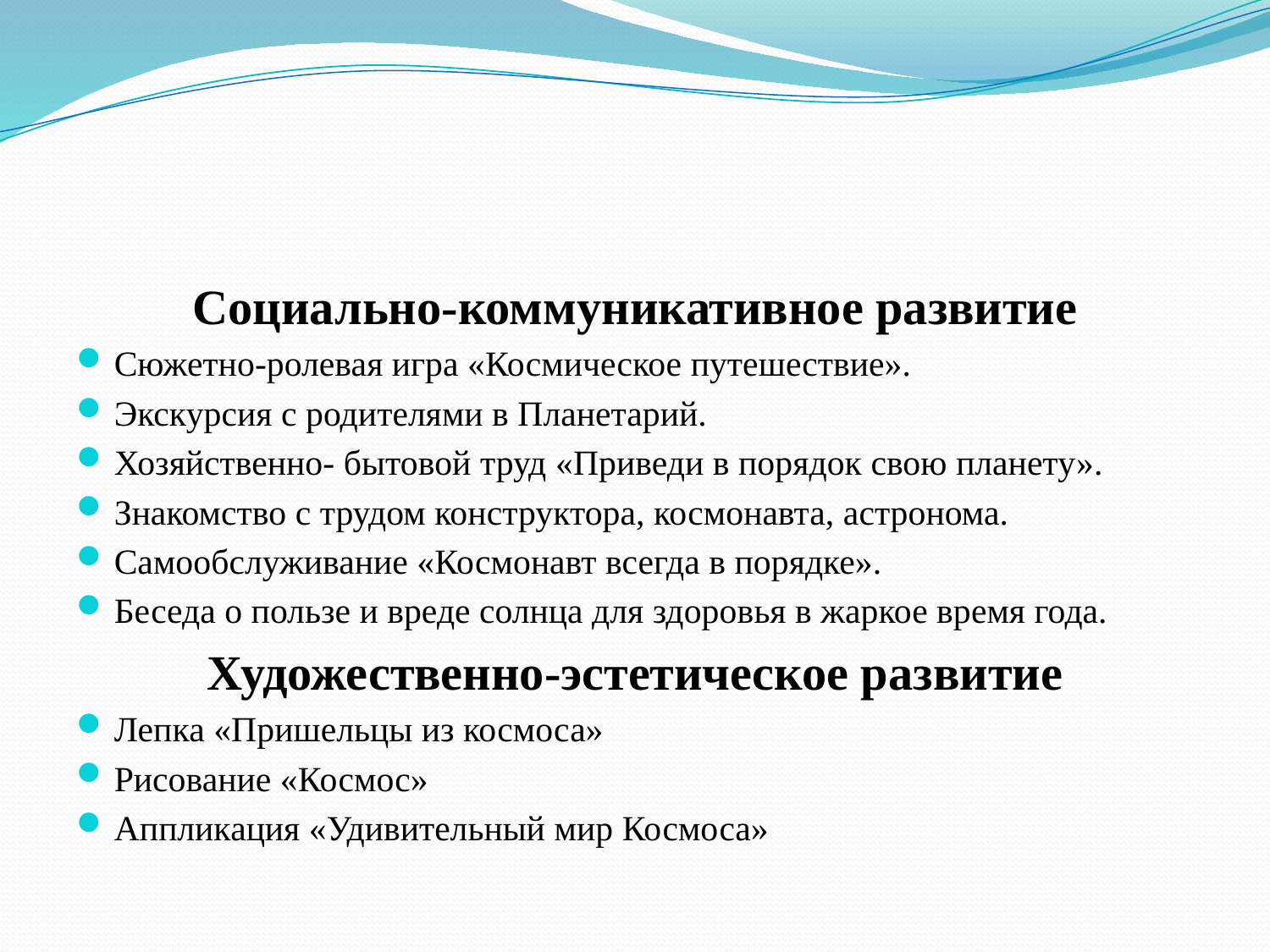

#
Социально-коммуникативное развитие
Сюжетно-ролевая игра «Космическое путешествие».
Экскурсия с родителями в Планетарий.
Хозяйственно- бытовой труд «Приведи в порядок свою планету».
Знакомство с трудом конструктора, космонавта, астронома.
Самообслуживание «Космонавт всегда в порядке».
Беседа о пользе и вреде солнца для здоровья в жаркое время года.
Художественно-эстетическое развитие
Лепка «Пришельцы из космоса»
Рисование «Космос»
Аппликация «Удивительный мир Космоса»